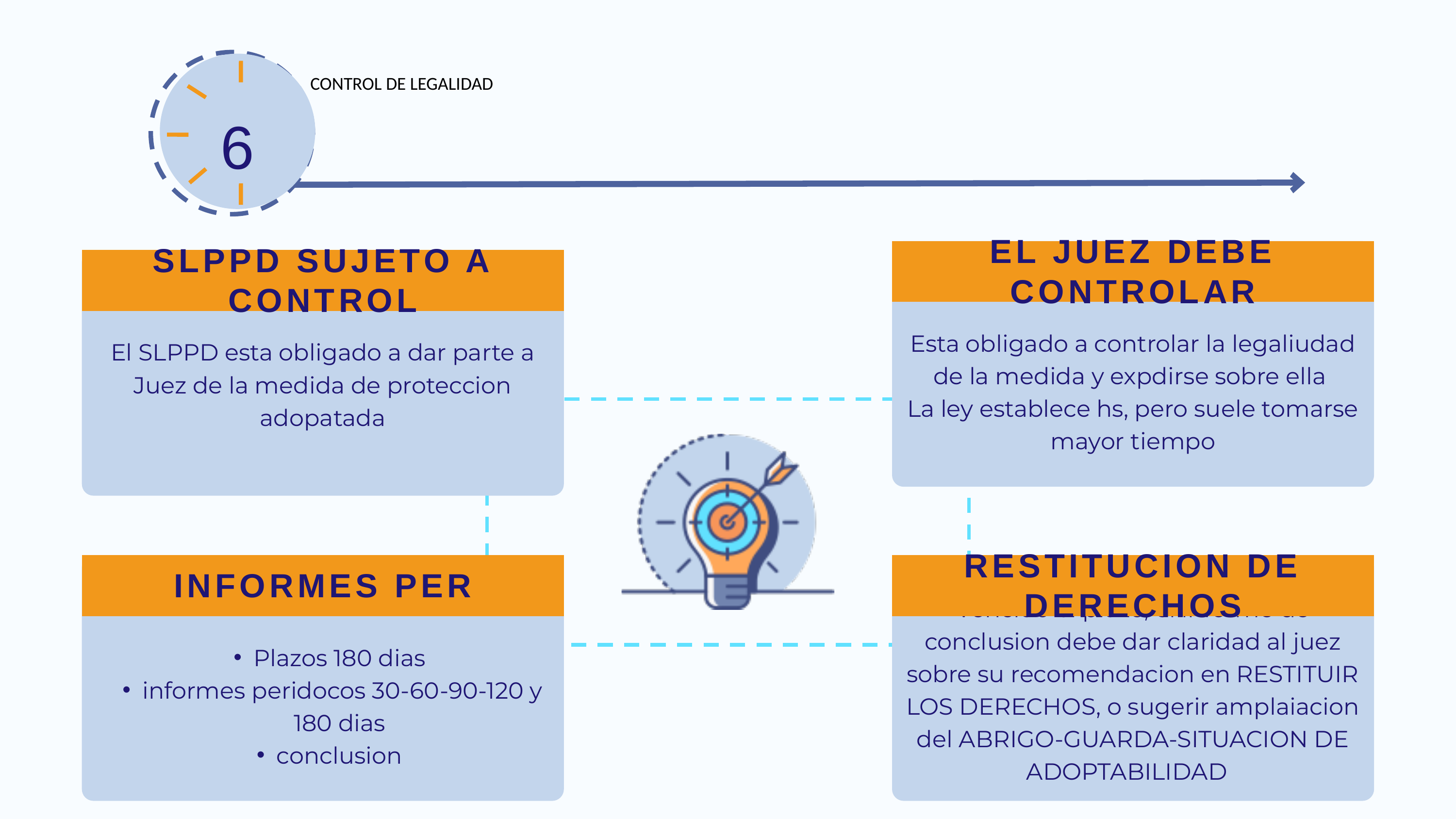

6

CONTROL DE LEGALIDAD

Esta obligado a controlar la legaliudad de la medida y expdirse sobre ella
La ley establece hs, pero suele tomarse mayor tiempo

EL JUEZ DEBE CONTROLAR

El SLPPD esta obligado a dar parte a Juez de la medida de proteccion adopatada

SLPPD SUJETO A CONTROL

Plazos 180 dias
informes peridocos 30-60-90-120 y 180 dias
conclusion

INFORMES PER

Vencido el plazo, el informe de conclusion debe dar claridad al juez sobre su recomendacion en RESTITUIR LOS DERECHOS, o sugerir amplaiacion del ABRIGO-GUARDA-SITUACION DE ADOPTABILIDAD

RESTITUCION DE DERECHOS